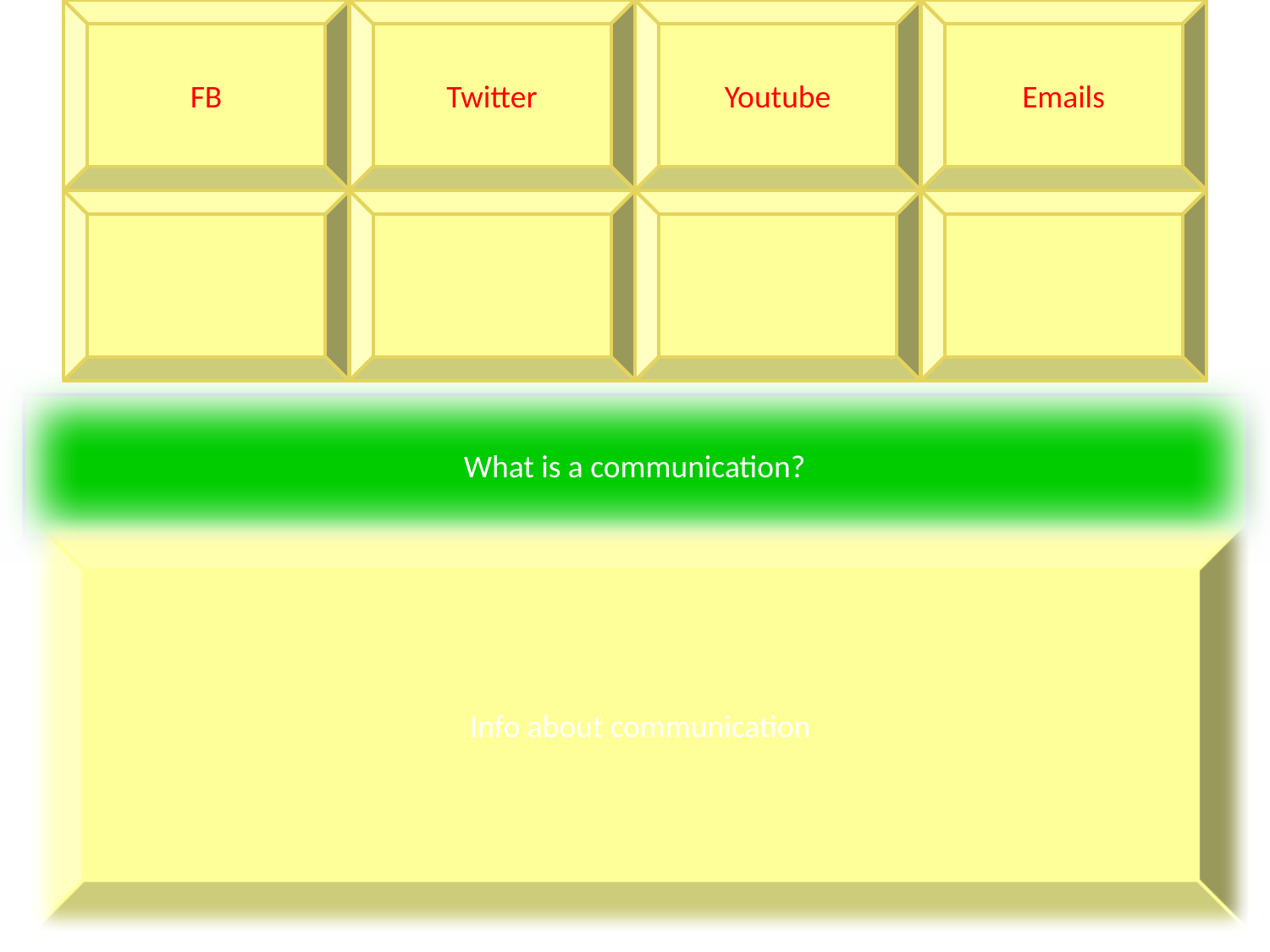

FB
Twitter
Youtube
Emails

What is a communication?
Info about communication